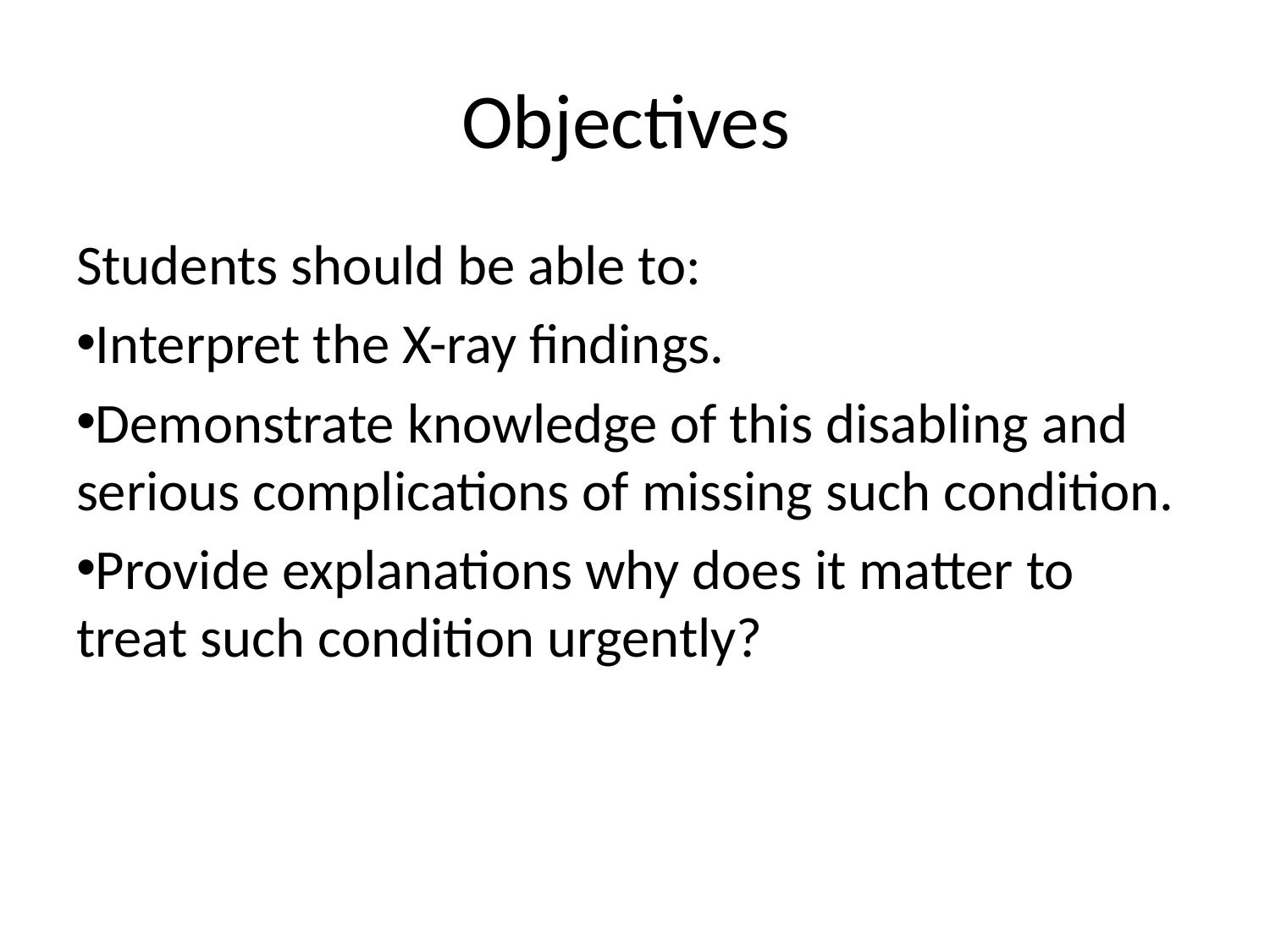

# Objectives
Students should be able to:
Interpret the X-ray findings.
Demonstrate knowledge of this disabling and serious complications of missing such condition.
Provide explanations why does it matter to treat such condition urgently?